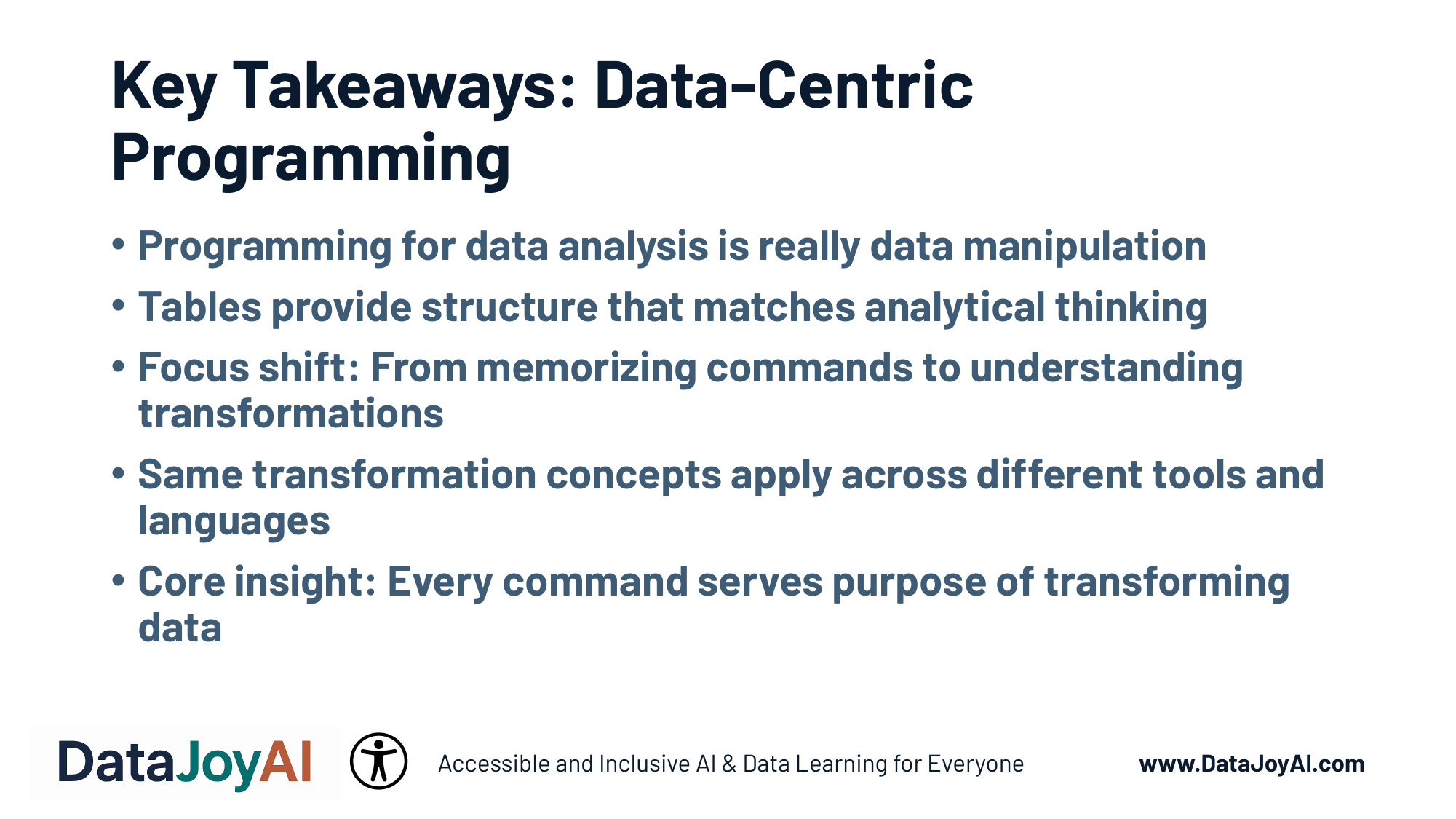

# Key Takeaways: Data-Centric Programming
Programming for data analysis is really data manipulation
Tables provide structure that matches analytical thinking
Focus shift: From memorizing commands to understanding transformations
Same transformation concepts apply across different tools and languages
Core insight: Every command serves purpose of transforming data